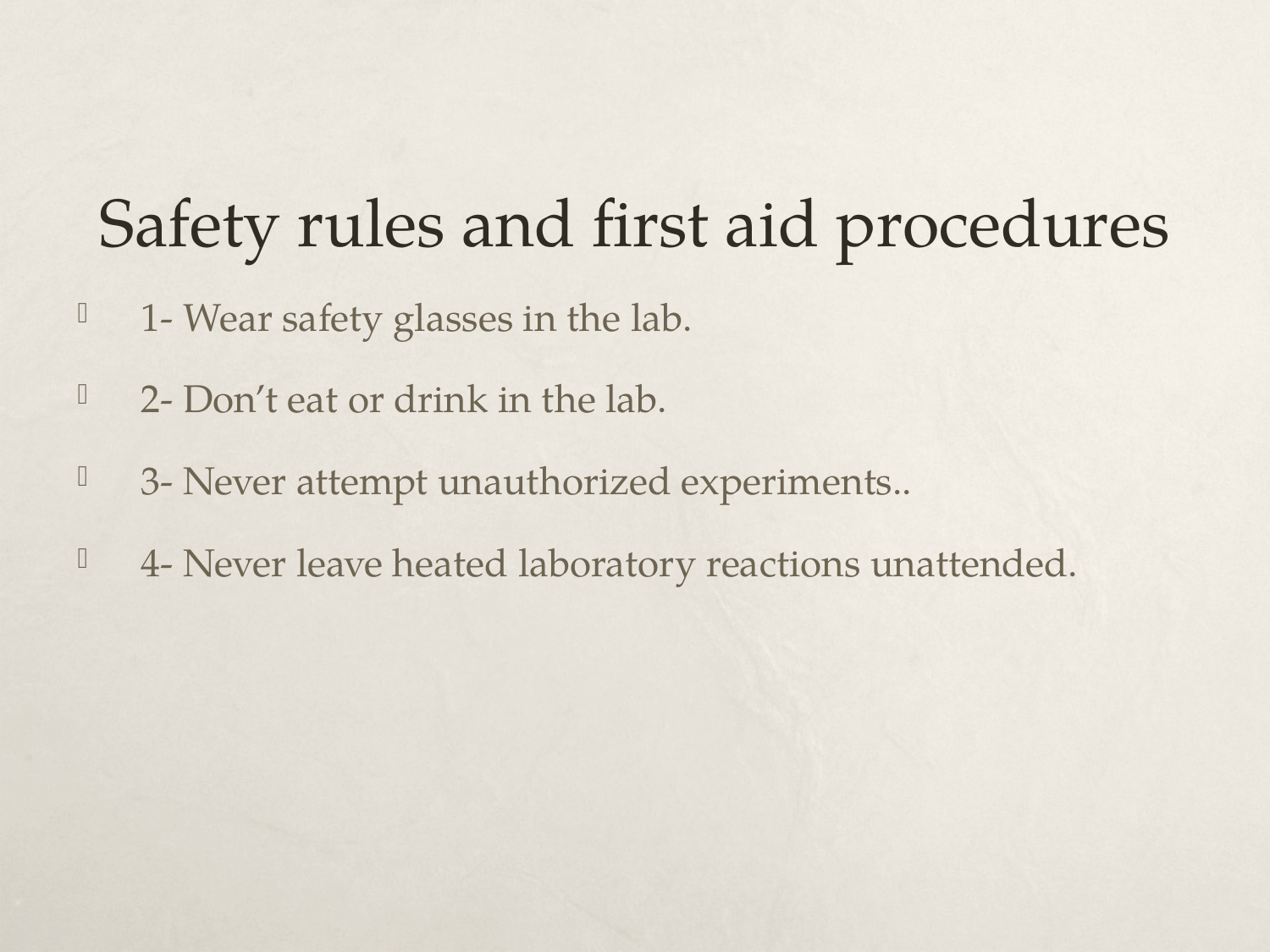

# Safety rules and first aid procedures
1- Wear safety glasses in the lab.
2- Don’t eat or drink in the lab.
3- Never attempt unauthorized experiments..
4- Never leave heated laboratory reactions unattended.